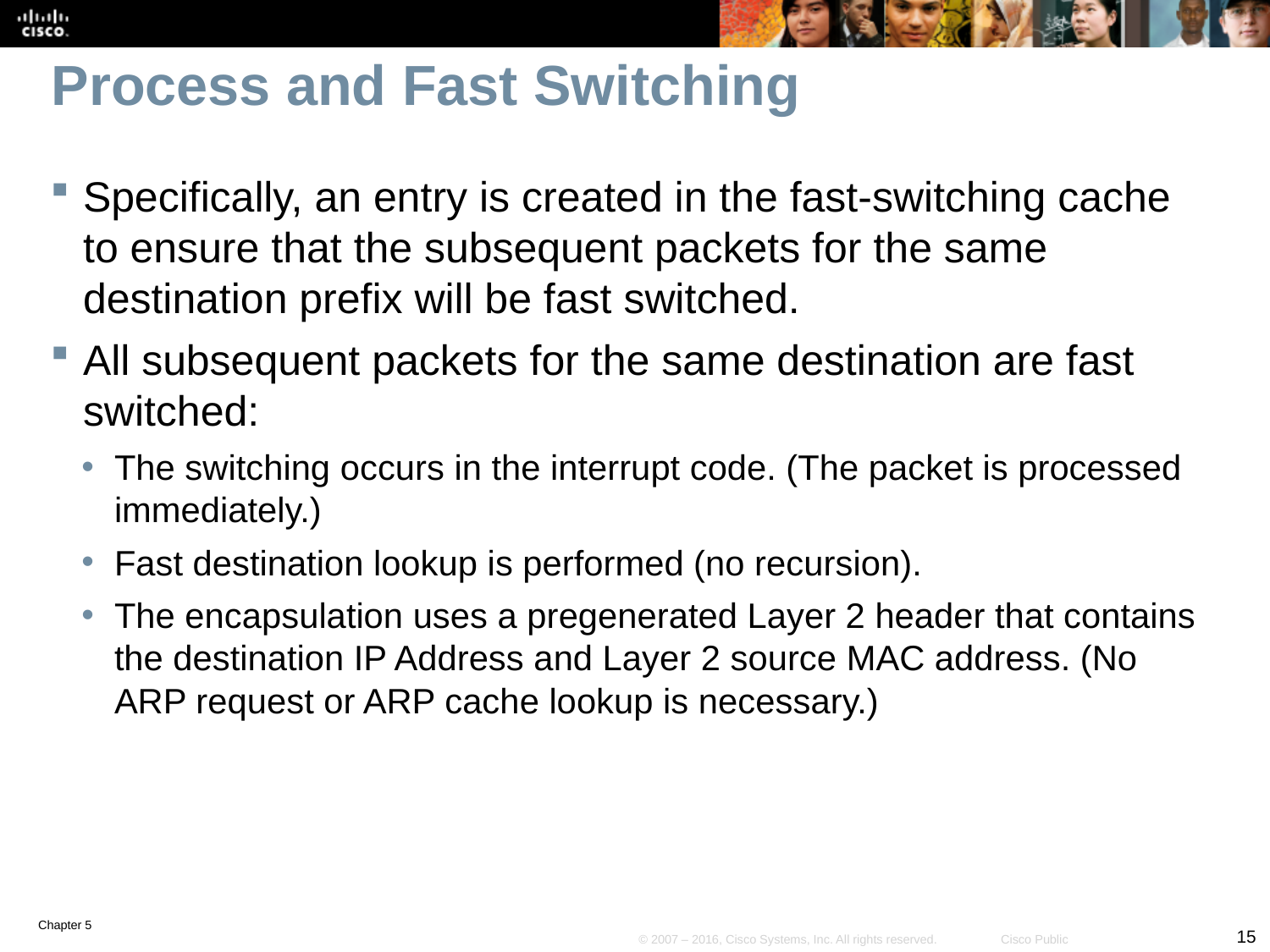

# Process and Fast Switching
Specifically, an entry is created in the fast-switching cache to ensure that the subsequent packets for the same destination prefix will be fast switched.
All subsequent packets for the same destination are fast switched:
The switching occurs in the interrupt code. (The packet is processed immediately.)
Fast destination lookup is performed (no recursion).
The encapsulation uses a pregenerated Layer 2 header that contains the destination IP Address and Layer 2 source MAC address. (No ARP request or ARP cache lookup is necessary.)